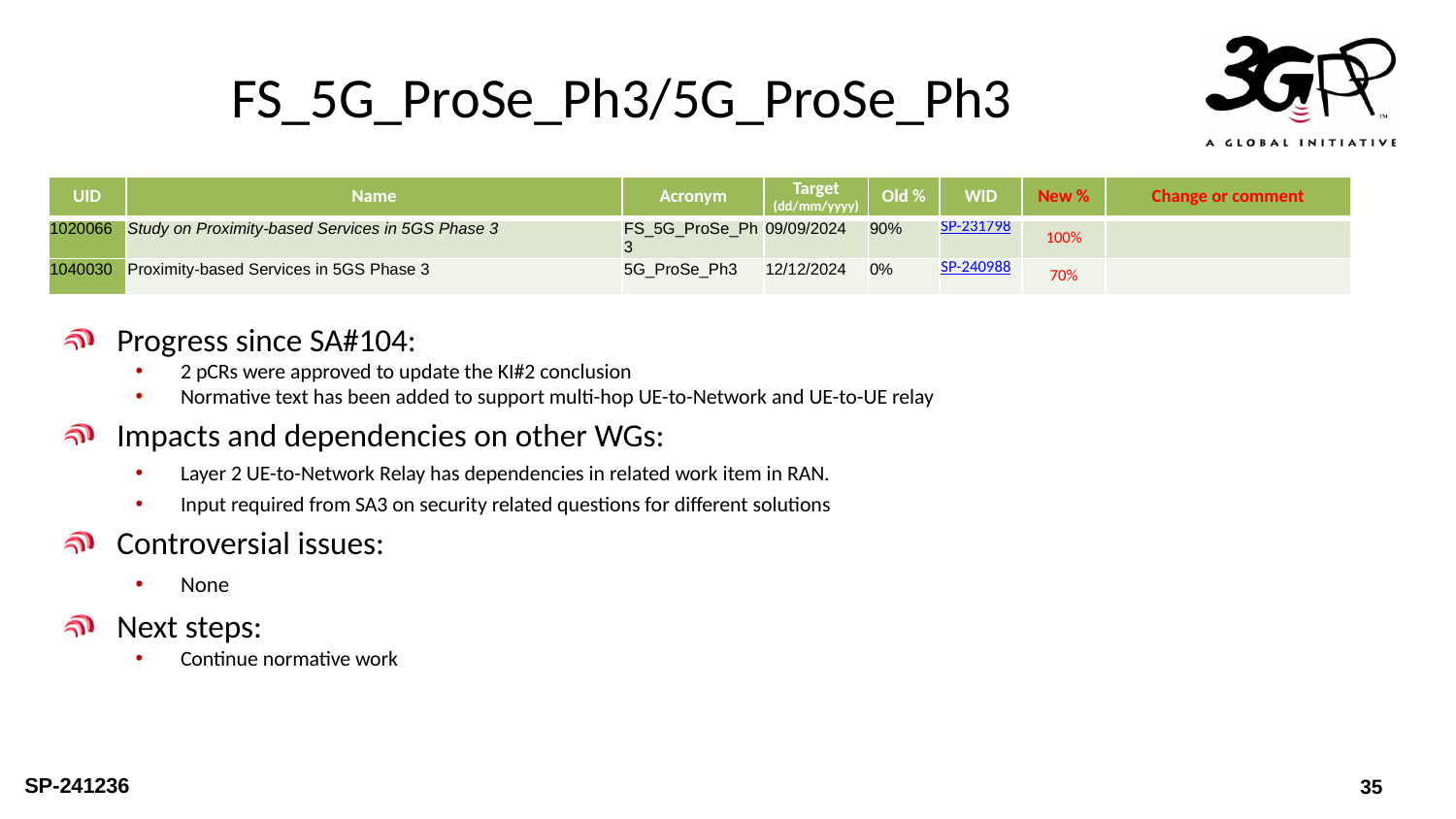

# FS_5G_ProSe_Ph3/5G_ProSe_Ph3
| UID | Name | Acronym | Target (dd/mm/yyyy) | Old % | WID | New % | Change or comment |
| --- | --- | --- | --- | --- | --- | --- | --- |
| 1020066 | Study on Proximity-based Services in 5GS Phase 3 | FS\_5G\_ProSe\_Ph3 | 09/09/2024 | 90% | SP-231798 | 100% |  |
| 1040030 | Proximity-based Services in 5GS Phase 3 | 5G\_ProSe\_Ph3 | 12/12/2024 | 0% | SP-240988 | 70% |  |
Progress since SA#104:
2 pCRs were approved to update the KI#2 conclusion
Normative text has been added to support multi-hop UE-to-Network and UE-to-UE relay
Impacts and dependencies on other WGs:
Layer 2 UE-to-Network Relay has dependencies in related work item in RAN.
Input required from SA3 on security related questions for different solutions
Controversial issues:
None
Next steps:
Continue normative work